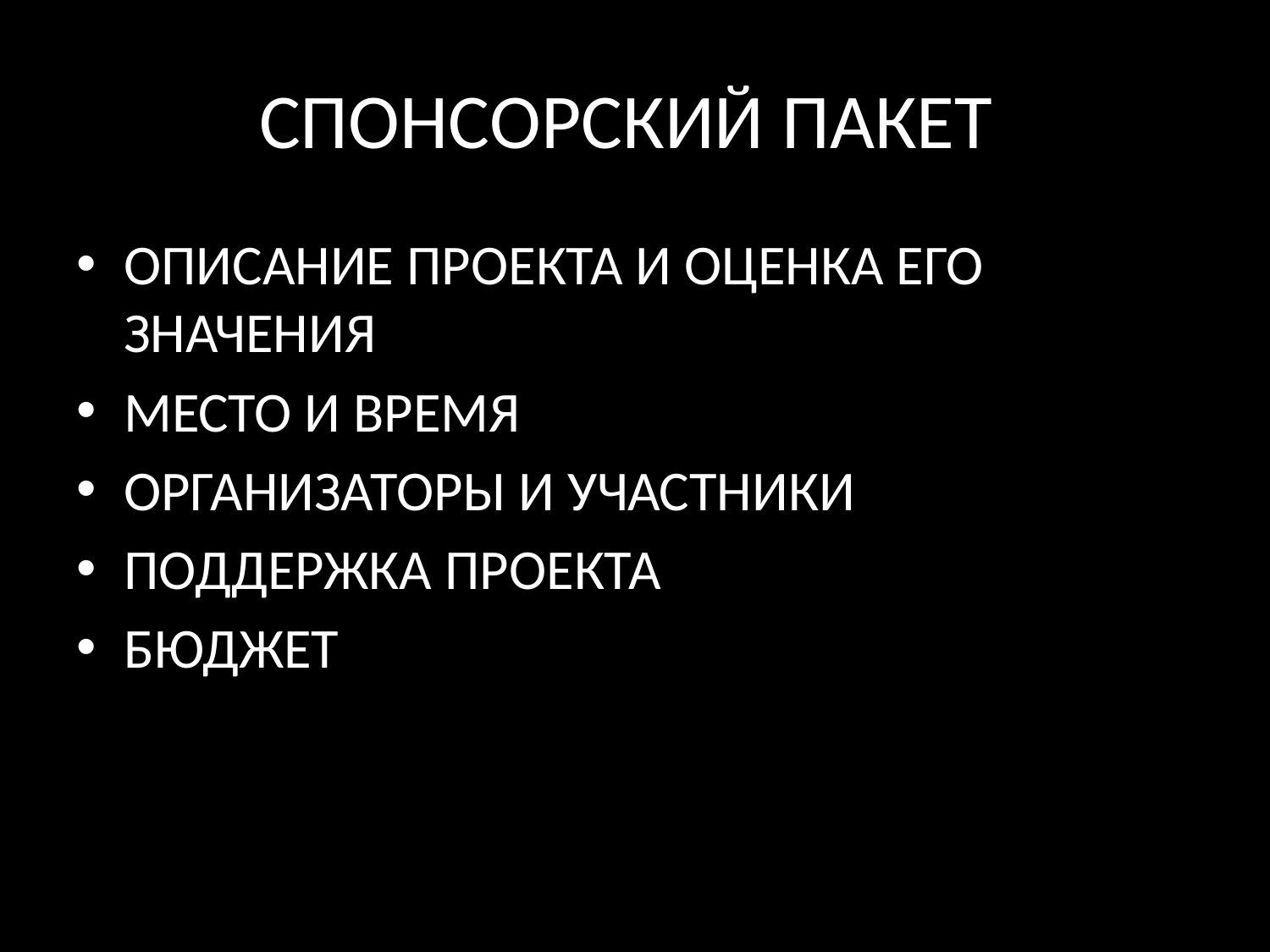

# СПОНСОРСКИЙ ПАКЕТ
ОПИСАНИЕ ПРОЕКТА И ОЦЕНКА ЕГО ЗНАЧЕНИЯ
МЕСТО И ВРЕМЯ
ОРГАНИЗАТОРЫ И УЧАСТНИКИ
ПОДДЕРЖКА ПРОЕКТА
БЮДЖЕТ